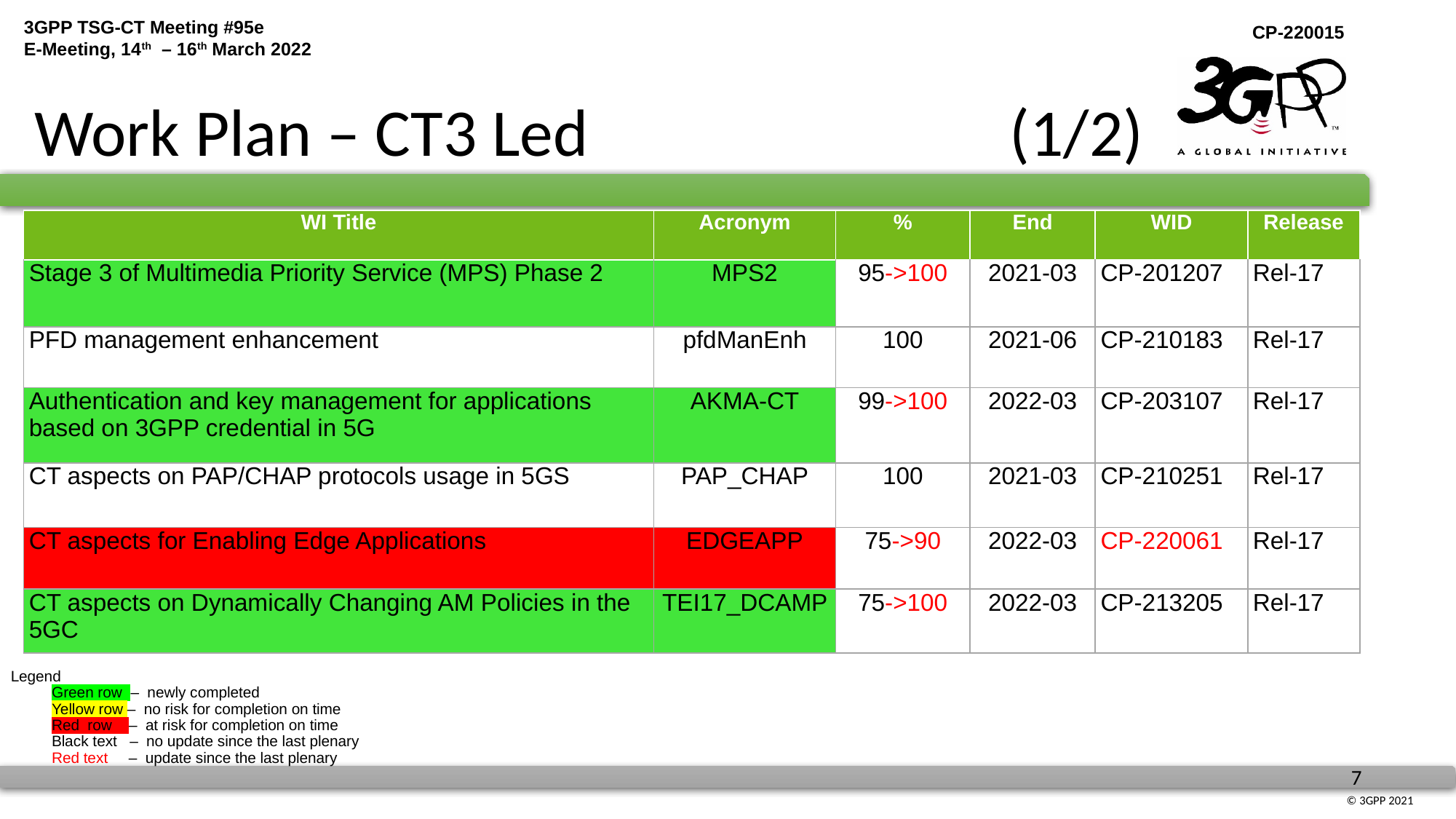

# Work Plan – CT3 Led                            (1/2)
| WI Title | Acronym | % | End | WID | Release |
| --- | --- | --- | --- | --- | --- |
| Stage 3 of Multimedia Priority Service (MPS) Phase 2 | MPS2 | 95->100 | 2021-03 | CP-201207 | Rel-17 |
| PFD management enhancement | pfdManEnh | 100 | 2021-06 | CP-210183 | Rel-17 |
| Authentication and key management for applications based on 3GPP credential in 5G | AKMA-CT | 99->100 | 2022-03 | CP-203107 | Rel-17 |
| CT aspects on PAP/CHAP protocols usage in 5GS | PAP\_CHAP | 100 | 2021-03 | CP-210251 | Rel-17 |
| CT aspects for Enabling Edge Applications | EDGEAPP | 75->90 | 2022-03 | CP-220061 | Rel-17 |
| CT aspects on Dynamically Changing AM Policies in the 5GC | TEI17\_DCAMP | 75->100 | 2022-03 | CP-213205 | Rel-17 |
Legend
Green row  –  newly completed
	Yellow row –  no risk for completion on time
Red  row    –  at risk for completion on time
	Black text   –  no update since the last plenary
	Red text     –  update since the last plenary